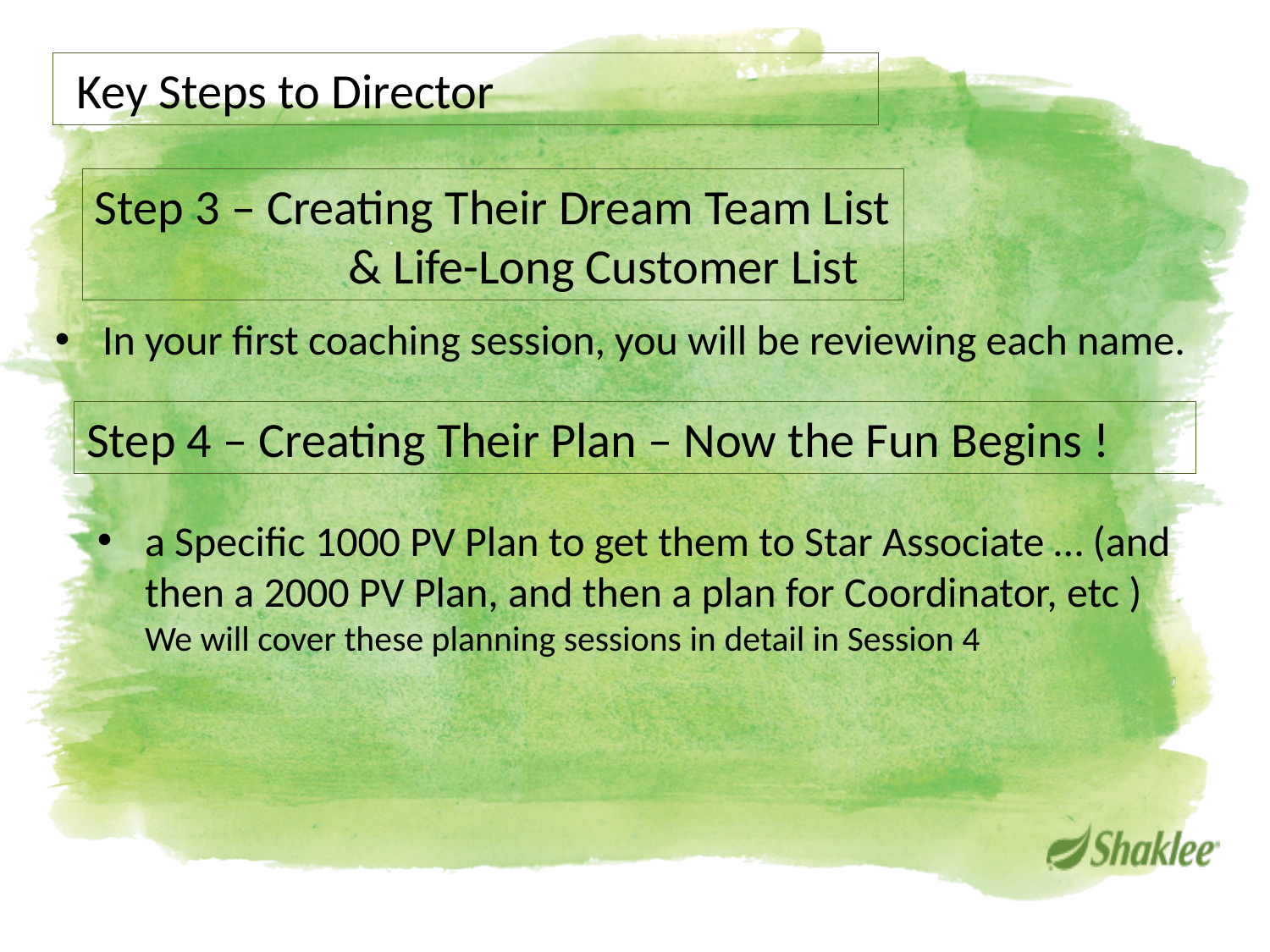

Key Steps to Director
Step 3 – Creating Their Dream Team List
		& Life-Long Customer List
In your first coaching session, you will be reviewing each name.

Step 4 – Creating Their Plan – Now the Fun Begins !
a Specific 1000 PV Plan to get them to Star Associate … (and then a 2000 PV Plan, and then a plan for Coordinator, etc )  We will cover these planning sessions in detail in Session 4